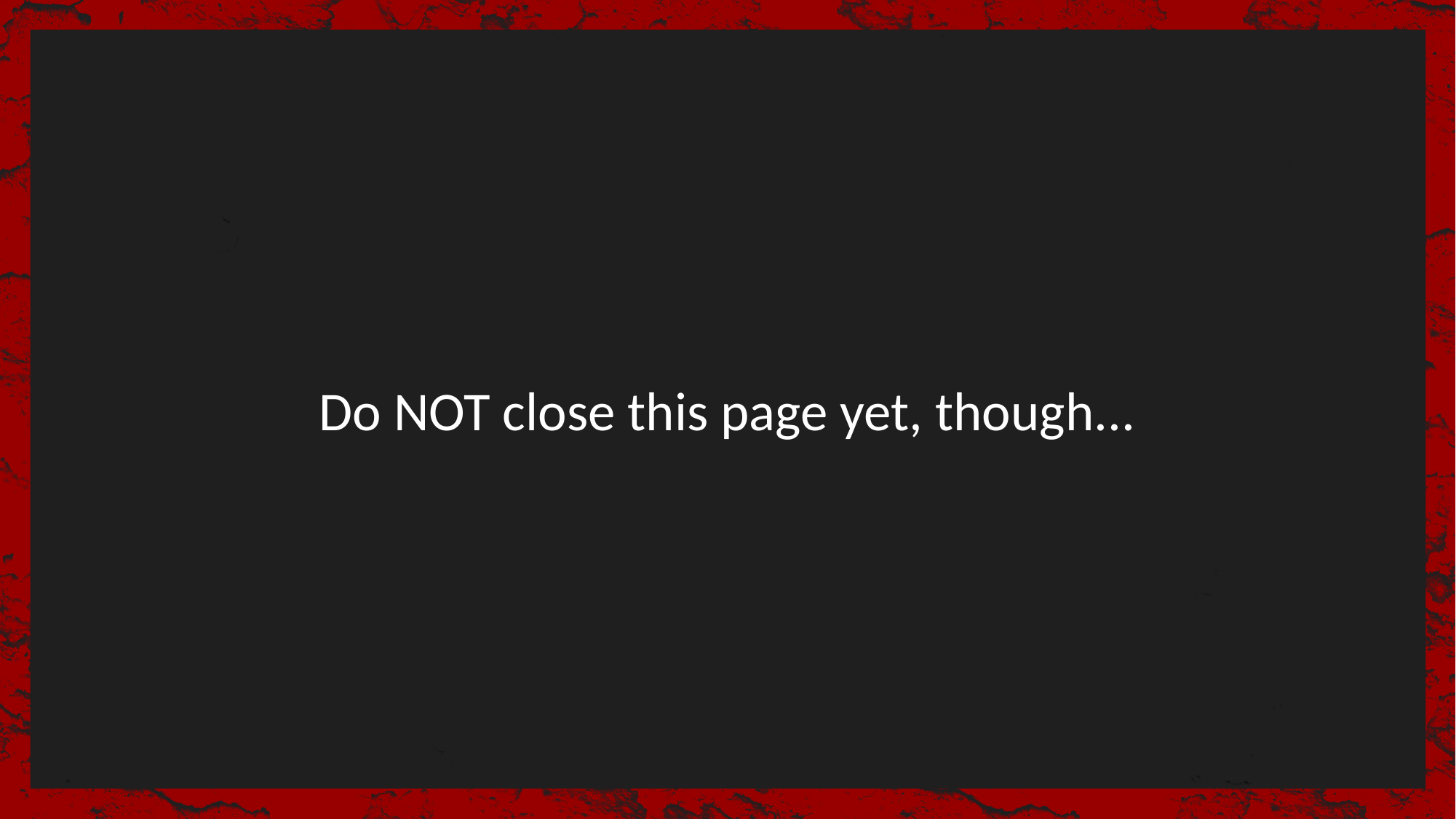

Do NOT close this page yet, though...